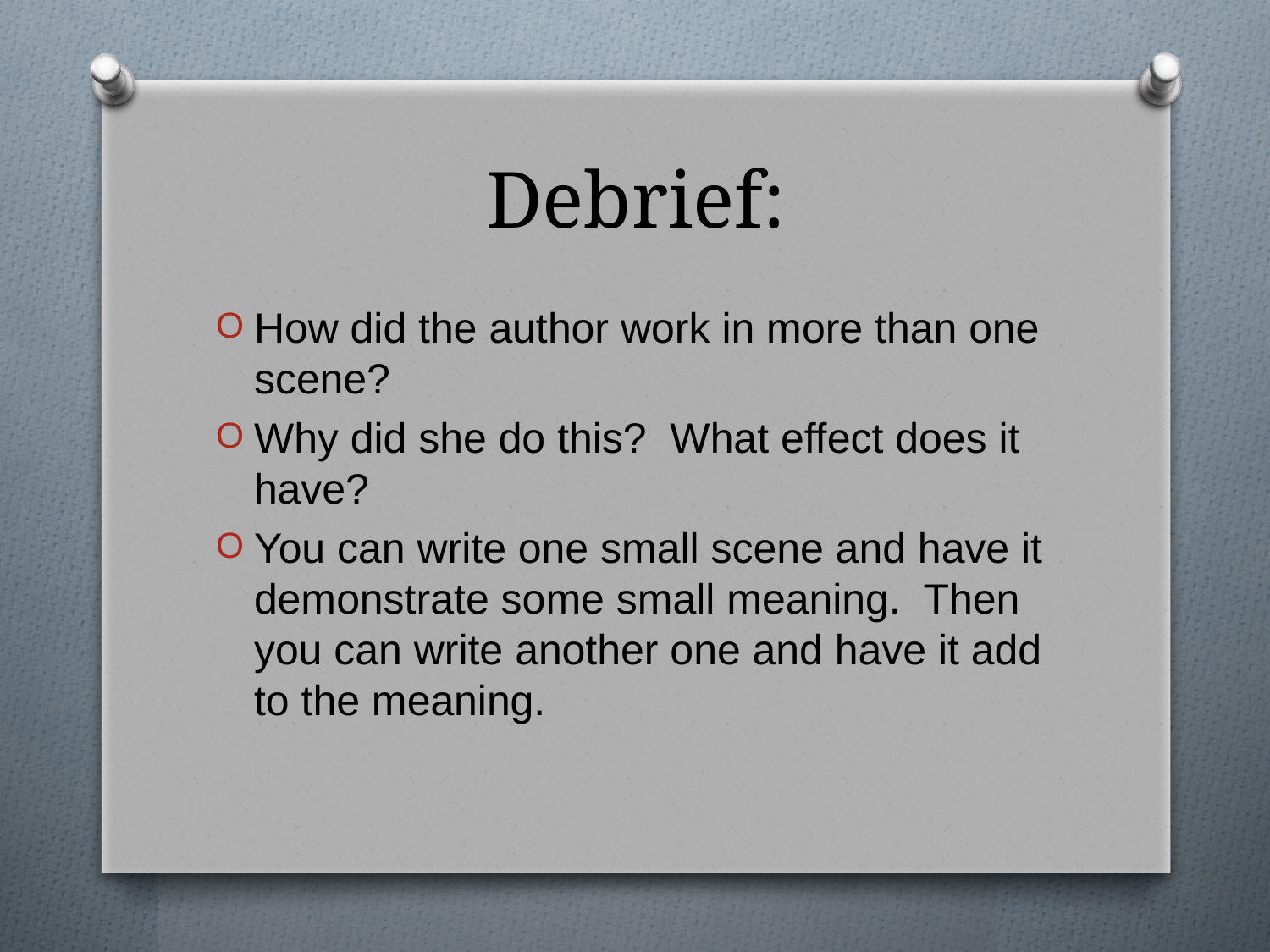

# Debrief:
How did the author work in more than one scene?
Why did she do this?  What effect does it have?
You can write one small scene and have it demonstrate some small meaning.  Then you can write another one and have it add to the meaning.